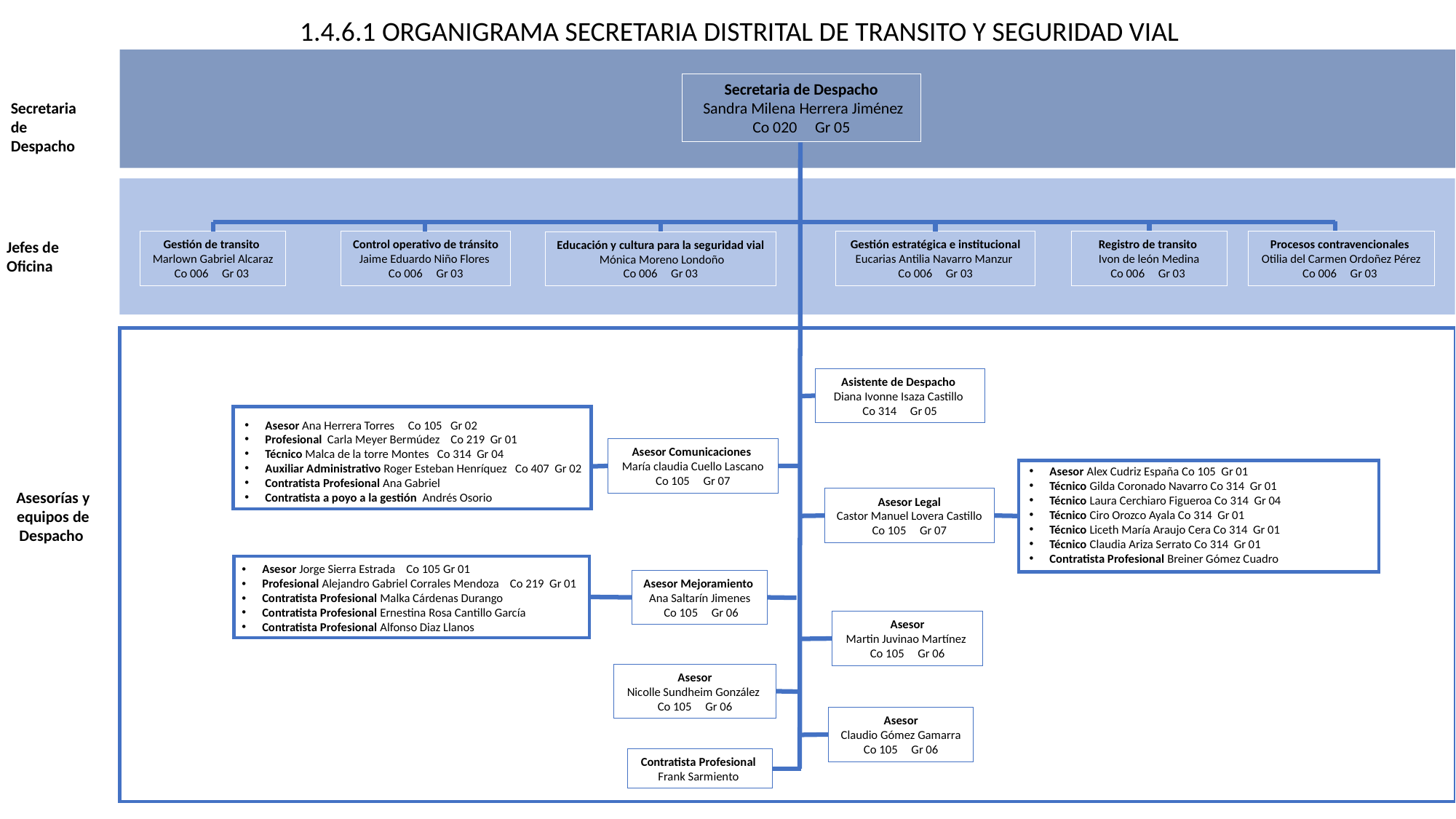

1.4.6.1 ORGANIGRAMA SECRETARIA DISTRITAL DE TRANSITO Y SEGURIDAD VIAL

Secretaria de Despacho
 Sandra Milena Herrera Jiménez
Co 020     Gr 05
Secretaria de Despacho

Gestión de transito
Marlown Gabriel Alcaraz Co 006     Gr 03
Control operativo de tránsito Jaime Eduardo Niño Flores
Co 006     Gr 03
Gestión estratégica e institucional
Eucarias Antilia Navarro Manzur
Co 006     Gr 03
Registro de transito
Ivon de león Medina
Co 006     Gr 03
Procesos contravencionales
Otilia del Carmen Ordoñez Pérez
Co 006     Gr 03
Jefes de Oficina
Educación y cultura para la seguridad vial   Mónica Moreno Londoño
Co 006     Gr 03

Asistente de Despacho
Diana Ivonne Isaza Castillo
Co 314     Gr 05

Asesor Ana Herrera Torres     Co 105   Gr 02
Profesional  Carla Meyer Bermúdez    Co 219  Gr 01
Técnico Malca de la torre Montes   Co 314  Gr 04
Auxiliar Administrativo Roger Esteban Henríquez   Co 407  Gr 02
Contratista Profesional Ana Gabriel
Contratista a poyo a la gestión  Andrés Osorio
Asesor Comunicaciones
María claudia Cuello Lascano Co 105     Gr 07
Asesor Alex Cudriz España Co 105  Gr 01
Técnico Gilda Coronado Navarro Co 314  Gr 01
Técnico Laura Cerchiaro Figueroa Co 314  Gr 04
Técnico Ciro Orozco Ayala Co 314  Gr 01
Técnico Liceth María Araujo Cera Co 314  Gr 01
Técnico Claudia Ariza Serrato Co 314  Gr 01
Contratista Profesional Breiner Gómez Cuadro

Asesorías y equipos de Despacho
Asesor Legal
Castor Manuel Lovera Castillo Co 105     Gr 07
Asesor Jorge Sierra Estrada    Co 105 Gr 01
Profesional Alejandro Gabriel Corrales Mendoza    Co 219  Gr 01
Contratista Profesional Malka Cárdenas Durango
Contratista Profesional Ernestina Rosa Cantillo García
Contratista Profesional Alfonso Diaz Llanos

Asesor Mejoramiento
Ana Saltarín Jimenes
 Co 105     Gr 06
Asesor
Martin Juvinao Martínez
Co 105     Gr 06
Asesor
Nicolle Sundheim González
Co 105     Gr 06
Asesor
Claudio Gómez Gamarra Co 105     Gr 06
Contratista Profesional
Frank Sarmiento